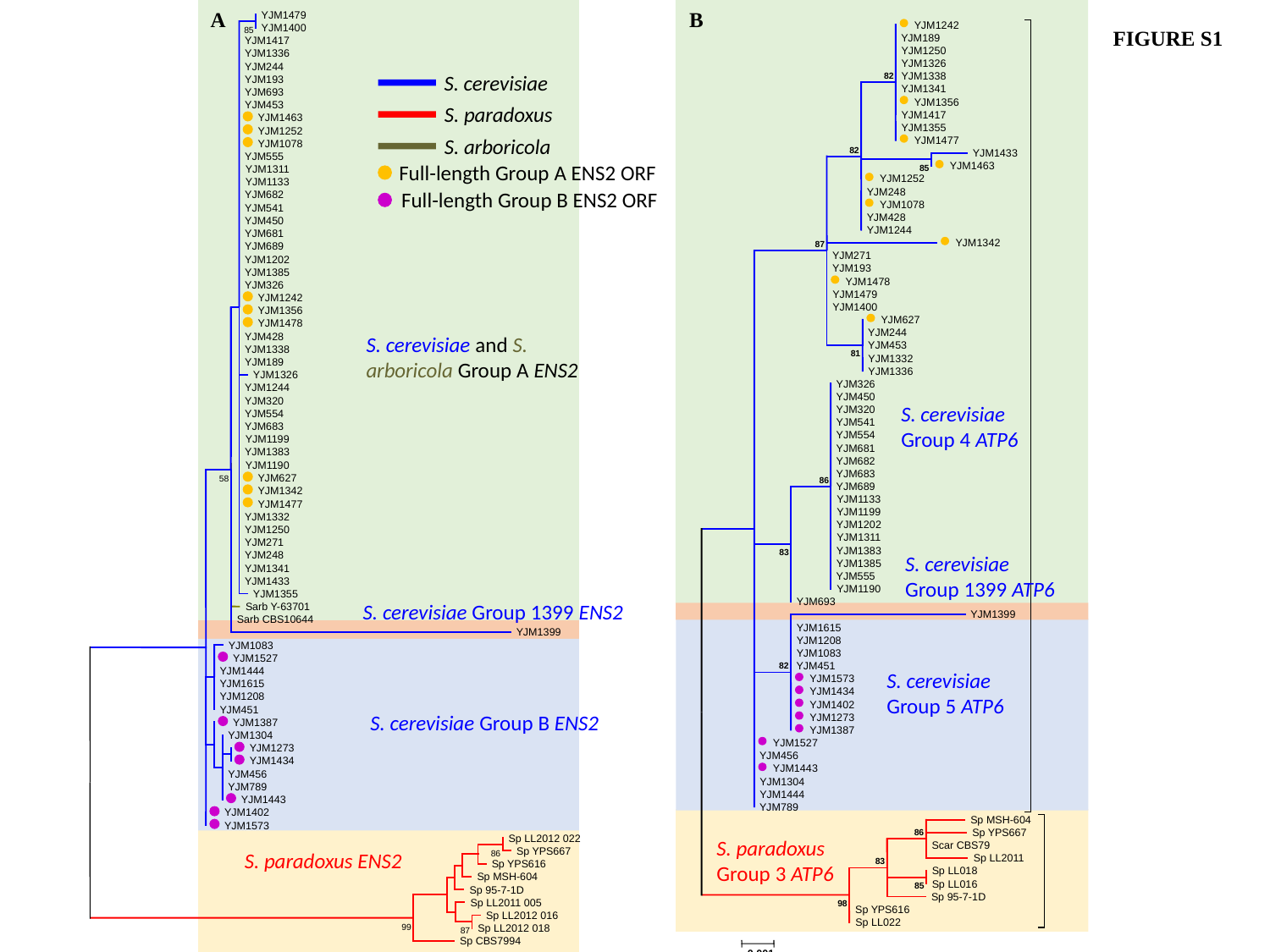

A
B

 YJM1242

 YJM189

 YJM1250

 YJM1326

 YJM1338
82

 YJM1341

 YJM1356

 YJM1417
 YJM1355

 YJM1477

82
 YJM1433

 YJM1463

85
 YJM1252

 YJM248

 YJM1078

 YJM428

 YJM1244
 YJM1342

87
 YJM271

 YJM193

 YJM1478

 YJM1479
 YJM1400
 YJM627

 YJM244

 YJM453

81
 YJM1332

 YJM1336

 YJM326

 YJM450

 YJM320

 YJM541

 YJM554

 YJM681

 YJM682

 YJM683

86
 YJM689

 YJM1133
 YJM1199
 YJM1202

 YJM1311
 YJM1383

83
 YJM1385
 YJM555
 YJM1190
 YJM693
 YJM1399

 YJM1615

 YJM1208

 YJM1083

 YJM451
82

 YJM1573

 YJM1434

 YJM1402

 YJM1273

 YJM1387

 YJM1527

 YJM456

 YJM1443

 YJM1304
 YJM1444
 YJM789
 Sp MSH-604

 Sp YPS667

 Scar CBS79

 Sp LL2011
83

 Sp LL018

 Sp LL016

85
 Sp 95-7-1D

98
 Sp YPS616

 Sp LL022

S. cerevisiae
Group 4 ATP6

S. cerevisiae
Group 5 ATP6

86
S. paradoxus
Group 3 ATP6

0.001

 YJM1479

 YJM1400

85

 YJM1417

 YJM1336

 YJM244
S. cerevisiae

S. paradoxus

S. arboricola

 YJM193

 YJM693

 YJM453

 YJM1463

 YJM1252

 YJM1078

 YJM555
Full-length Group A ENS2 ORF

Full-length Group B ENS2 ORF

 YJM1311
 YJM1133
 YJM682
 YJM541

 YJM450

 YJM681

 YJM689

 YJM1202

 YJM1385

 YJM326

 YJM1242

 YJM1356

 YJM1478

S. cerevisiae and S. arboricola Group A ENS2
 YJM428

 YJM1338

 YJM189

 YJM1326

 YJM1244

 YJM320
 YJM554
 YJM683
 YJM1199
 YJM1383
 YJM1190

 YJM627

58
 YJM1342

 YJM1477

 YJM1332
 YJM1250
 YJM271
 YJM248
 YJM1341
 YJM1433
 YJM1355
S. cerevisiae Group 1399 ENS2

 Sarb Y-63701

 Sarb CBS10644
 YJM1399
 YJM1083

 YJM1527

 YJM1444

 YJM1615

 YJM1208
 YJM451
S. cerevisiae Group B ENS2

 YJM1387

 YJM1304

 YJM1273

 YJM1434

 YJM456

 YJM789

 YJM1443

 YJM1402

 YJM1573

 Sp LL2012 022

S. paradoxus ENS2

 Sp YPS667

86

 Sp YPS616

 Sp MSH-604

 Sp 95-7-1D

 Sp LL2011 005

 Sp LL2012 016

99
 Sp LL2012 018

87
 Sp CBS7994
FIGURE S1
S. cerevisiae
Group 1399 ATP6